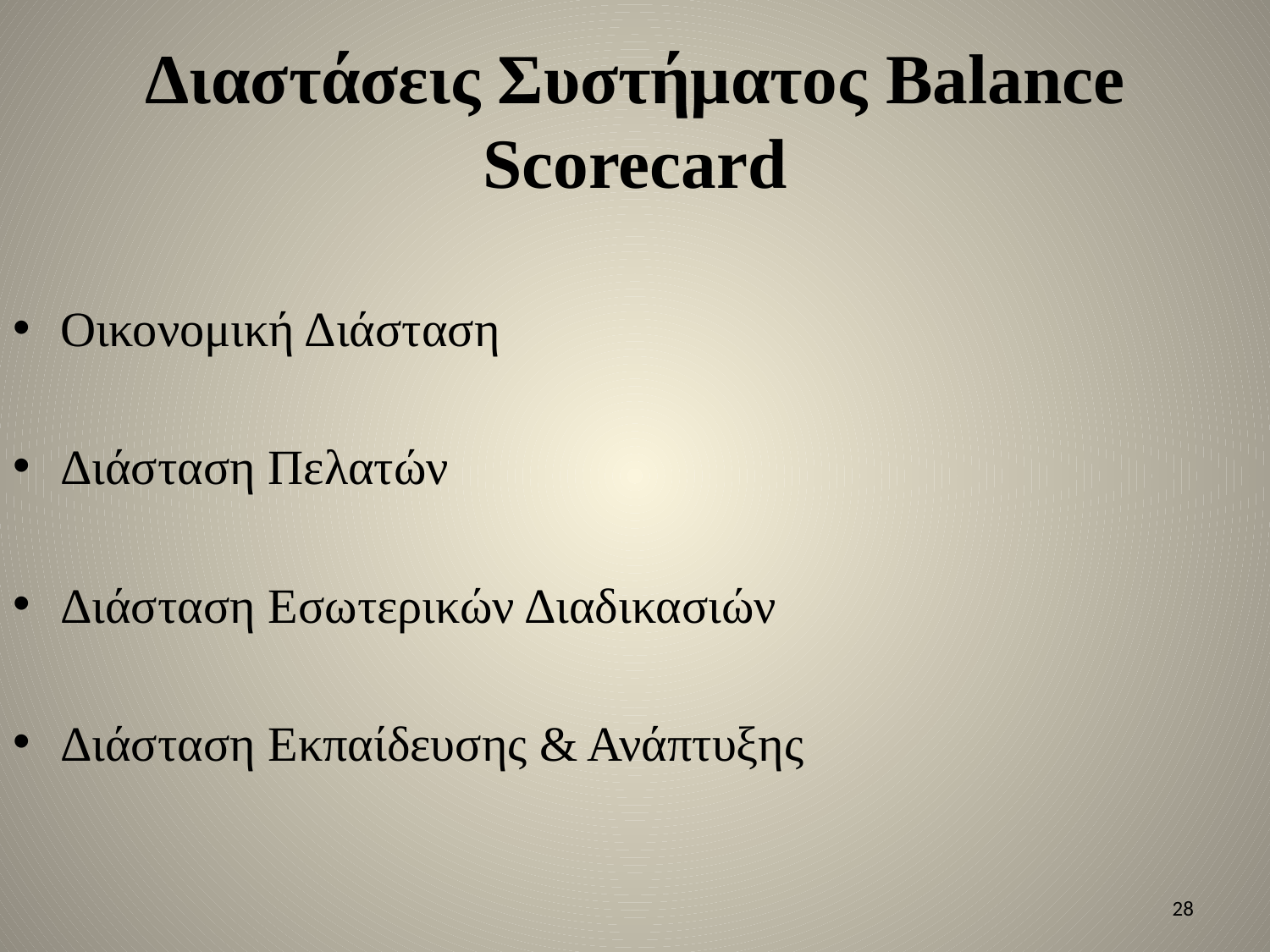

# Διαστάσεις Συστήματος Balance Scorecard

Οικονομική Διάσταση

Διάσταση Πελατών

Διάσταση Εσωτερικών Διαδικασιών

Διάσταση Εκπαίδευσης & Ανάπτυξης

28